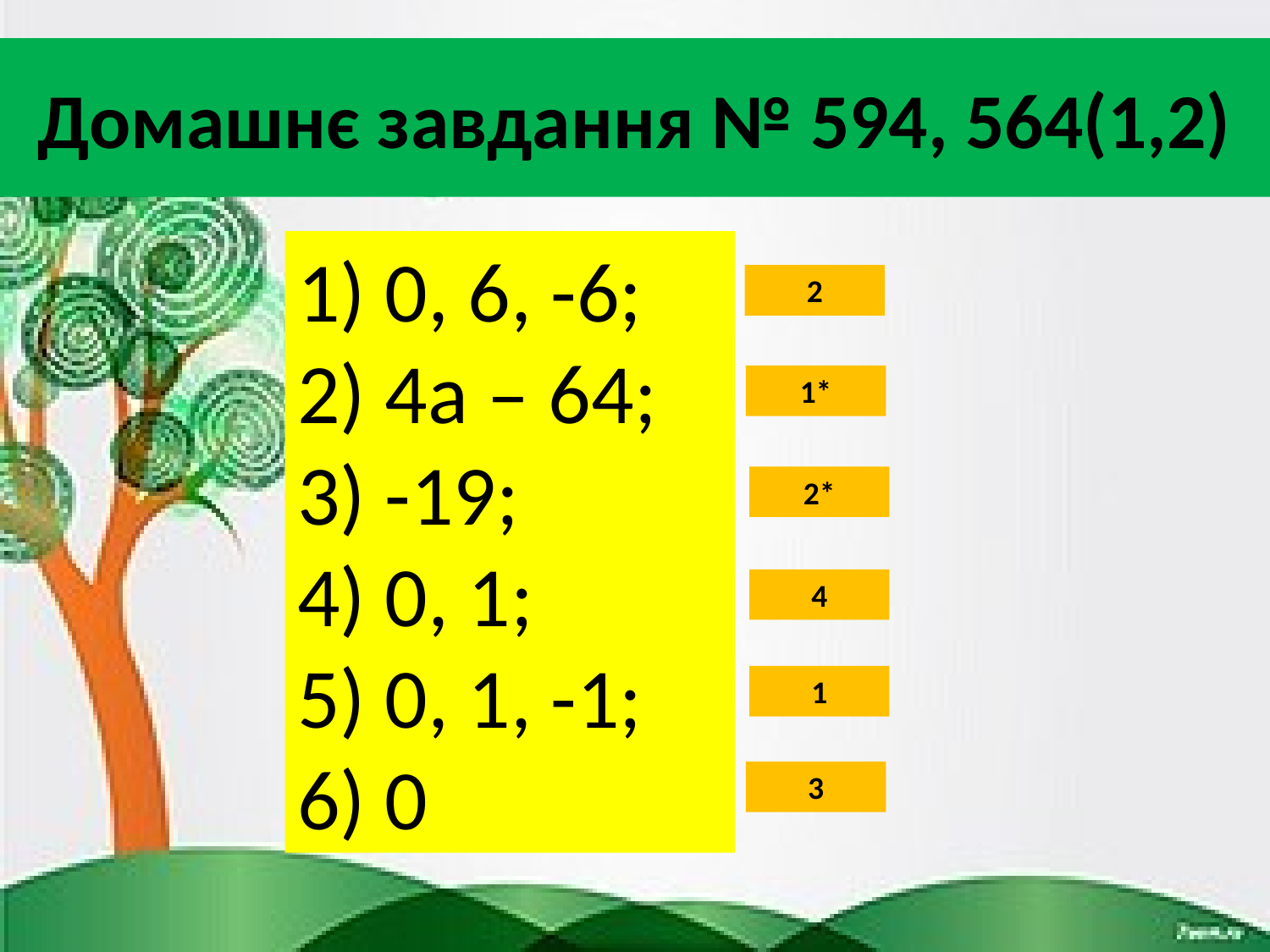

# Домашнє завдання № 594, 564(1,2)
1) 0, 6, -6;
2) 4а – 64;
3) -19;
4) 0, 1;
5) 0, 1, -1;
6) 0
2
1*
2*
4
1
3